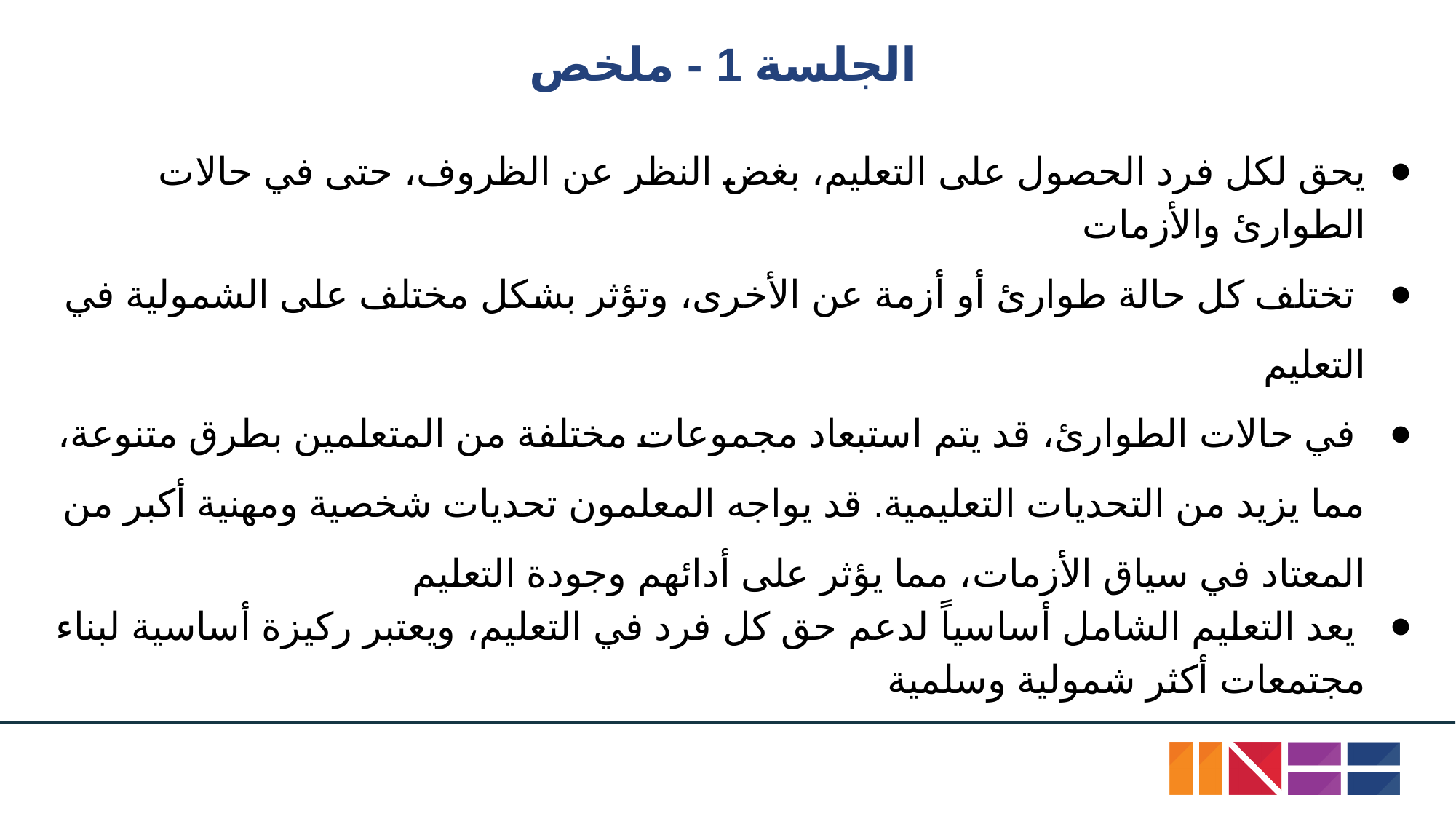

# الجلسة 1 - ملخص

يحق لكل فرد الحصول على التعليم، بغض النظر عن الظروف، حتى في حالات الطوارئ والأزمات
 تختلف كل حالة طوارئ أو أزمة عن الأخرى، وتؤثر بشكل مختلف على الشمولية في التعليم
 في حالات الطوارئ، قد يتم استبعاد مجموعات مختلفة من المتعلمين بطرق متنوعة، مما يزيد من التحديات التعليمية. قد يواجه المعلمون تحديات شخصية ومهنية أكبر من المعتاد في سياق الأزمات، مما يؤثر على أدائهم وجودة التعليم
 يعد التعليم الشامل أساسياً لدعم حق كل فرد في التعليم، ويعتبر ركيزة أساسية لبناء مجتمعات أكثر شمولية وسلمية